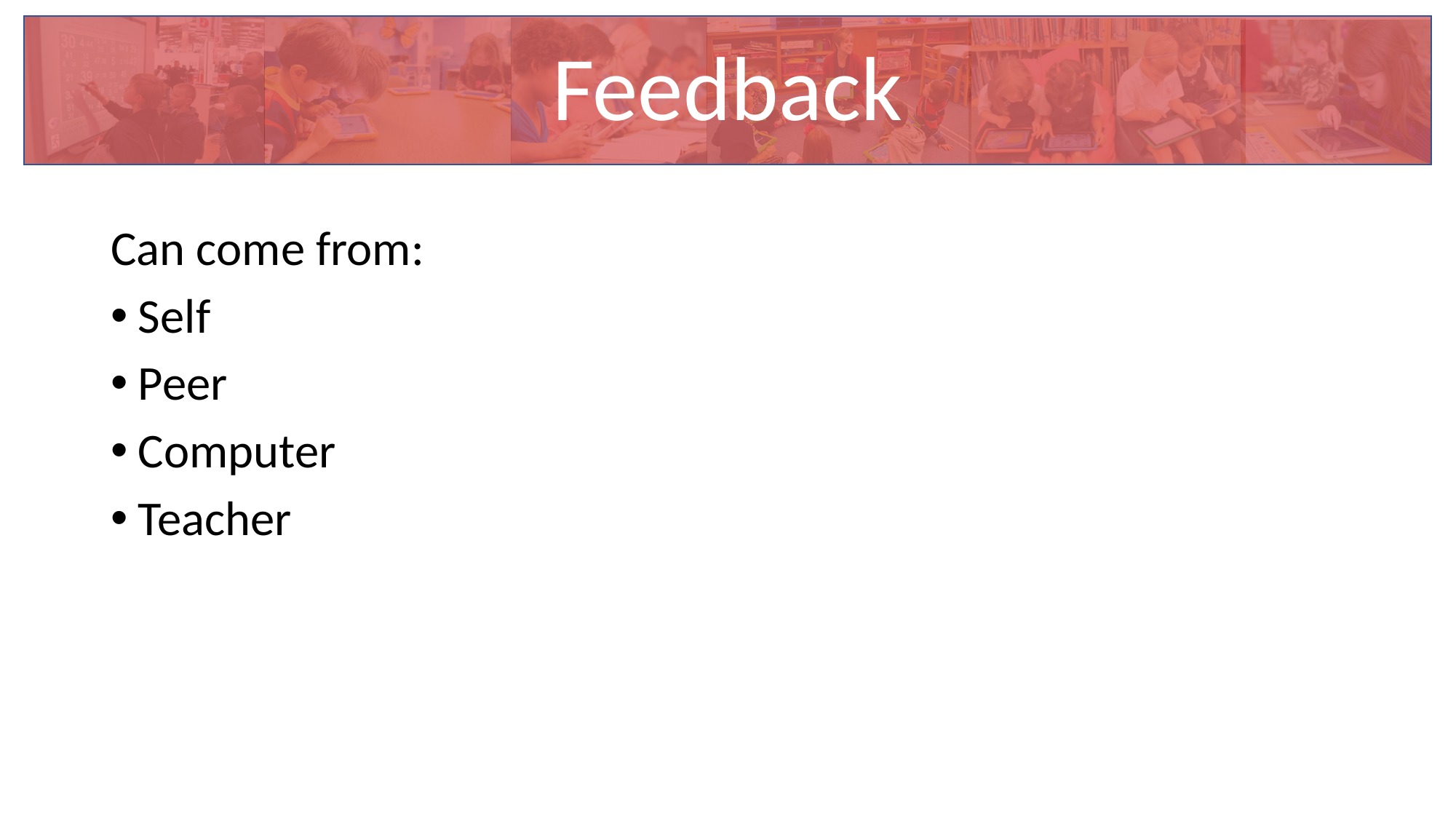

# Feedback
Can come from:
Self
Peer
Computer
Teacher